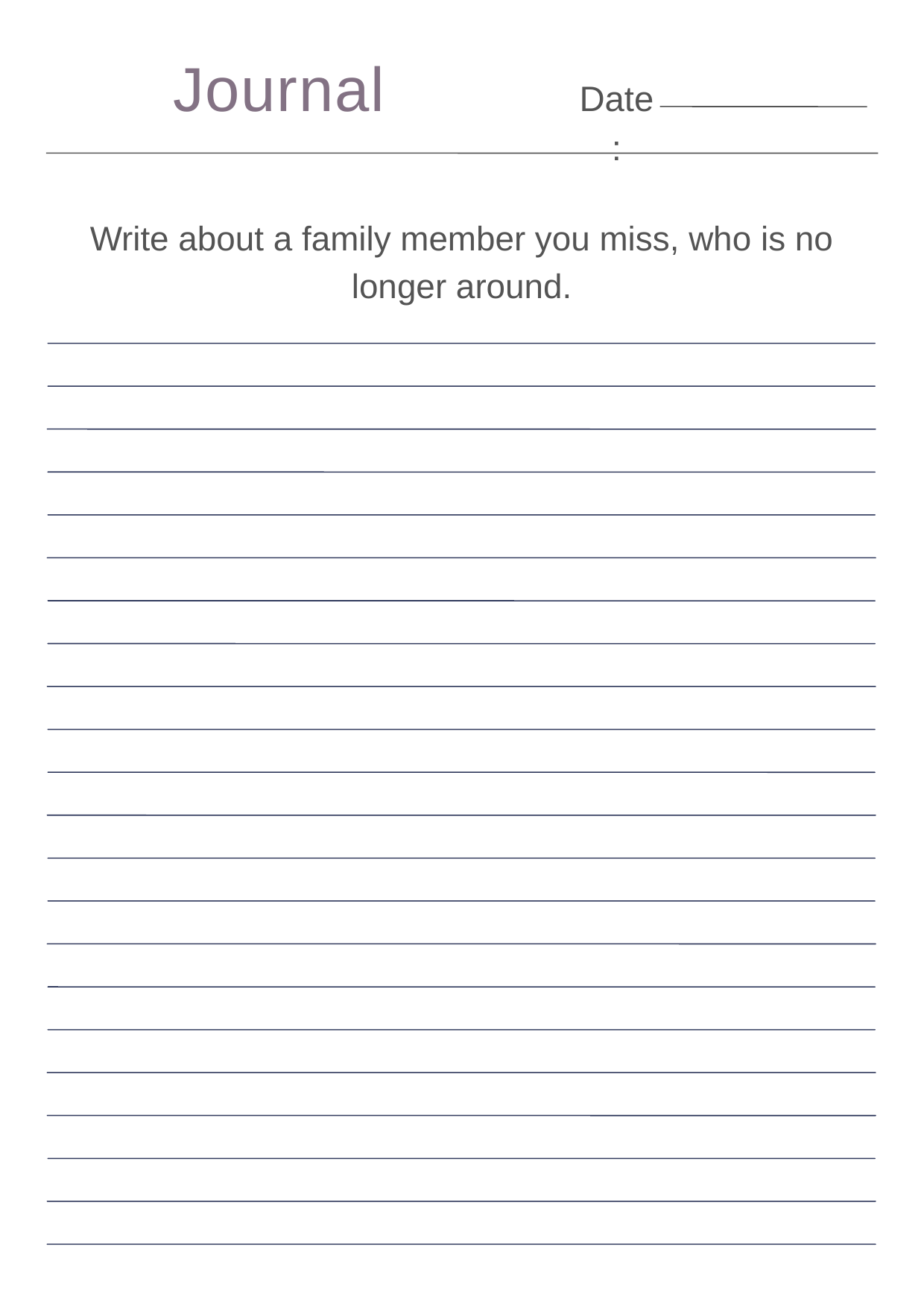

Journal
Date:

Write about a family member you miss, who is no longer around.